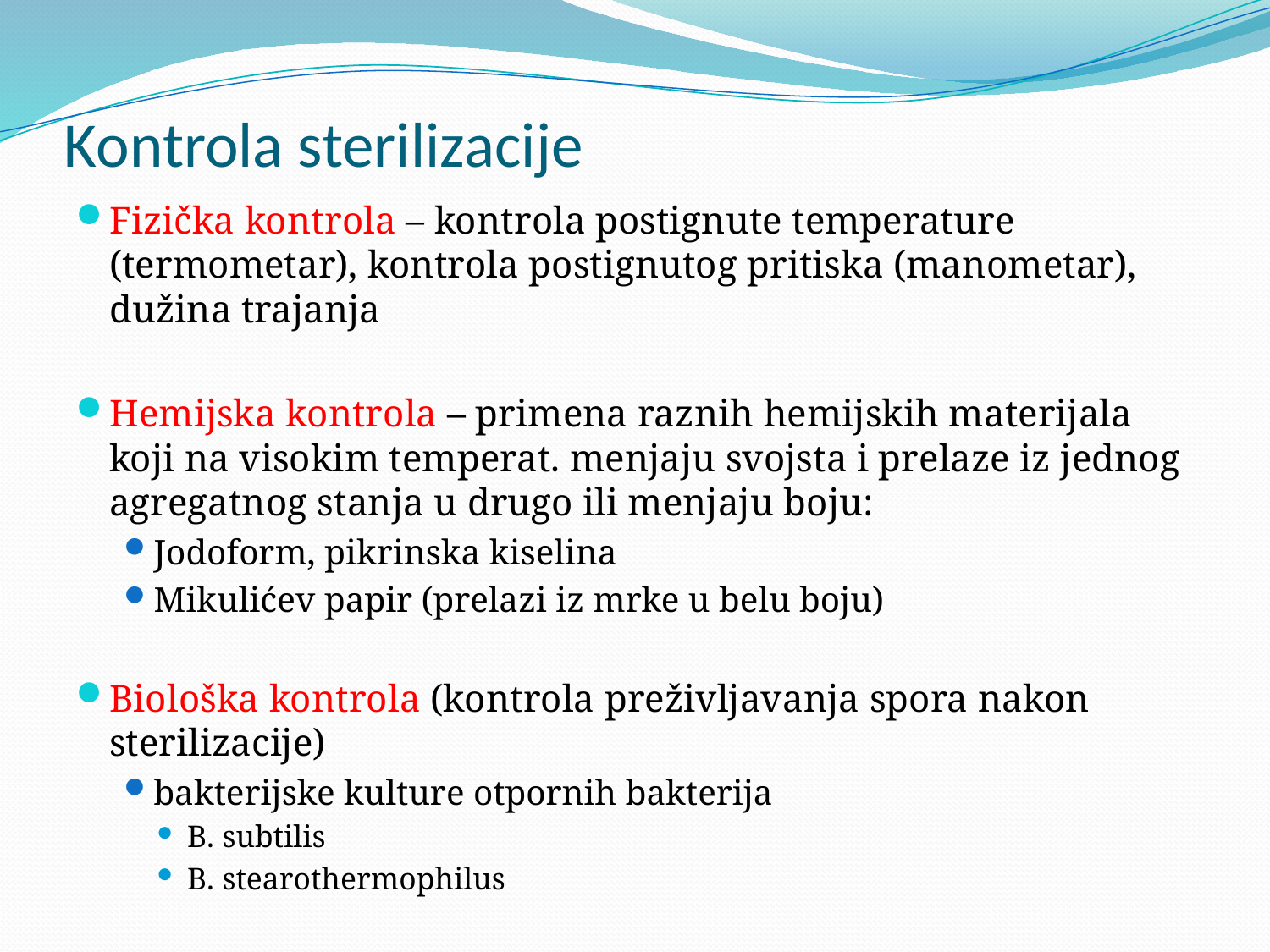

# Kontrola sterilizacije
Fizička kontrola – kontrola postignute temperature (termometar), kontrola postignutog pritiska (manometar), dužina trajanja

Hemijska kontrola – primena raznih hemijskih materijala koji na visokim temperat. menjaju svojsta i prelaze iz jednog agregatnog stanja u drugo ili menjaju boju:
Jodoform, pikrinska kiselina
Mikulićev papir (prelazi iz mrke u belu boju)

Biološka kontrola (kontrola preživljavanja spora nakon sterilizacije)
bakterijske kulture otpornih bakterija
B. subtilis
B. stearothermophilus